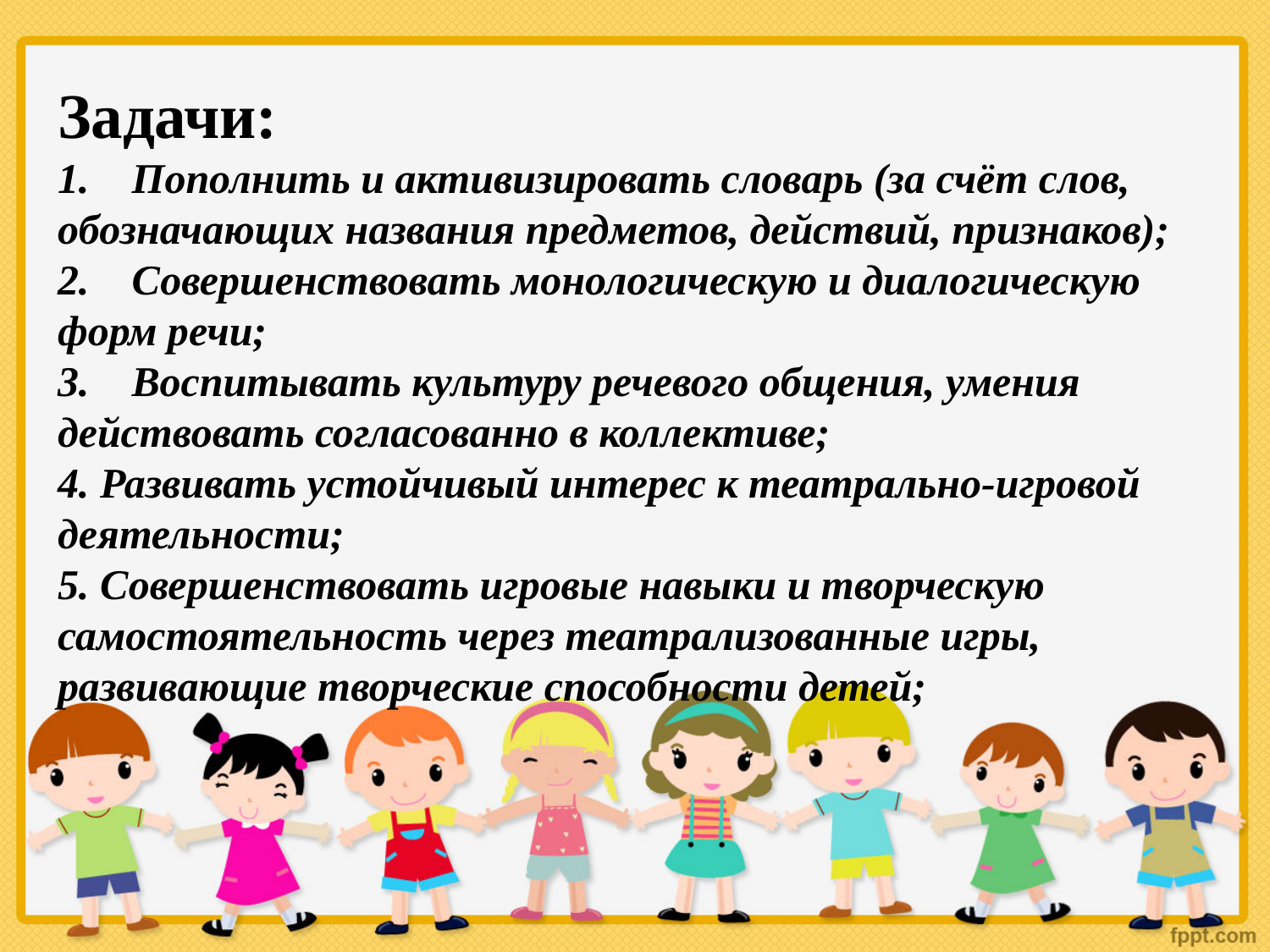

# Задачи: 1.    Пополнить и активизировать словарь (за счёт слов, обозначающих названия предметов, действий, признаков);  2.    Совершенствовать монологическую и диалогическую форм речи; 3.    Воспитывать культуру речевого общения, умения действовать согласованно в коллективе; 4. Развивать устойчивый интерес к театрально-игровой  деятельности; 5. Совершенствовать игровые навыки и творческую  самостоятельность через театрализованные игры,   развивающие творческие способности детей;